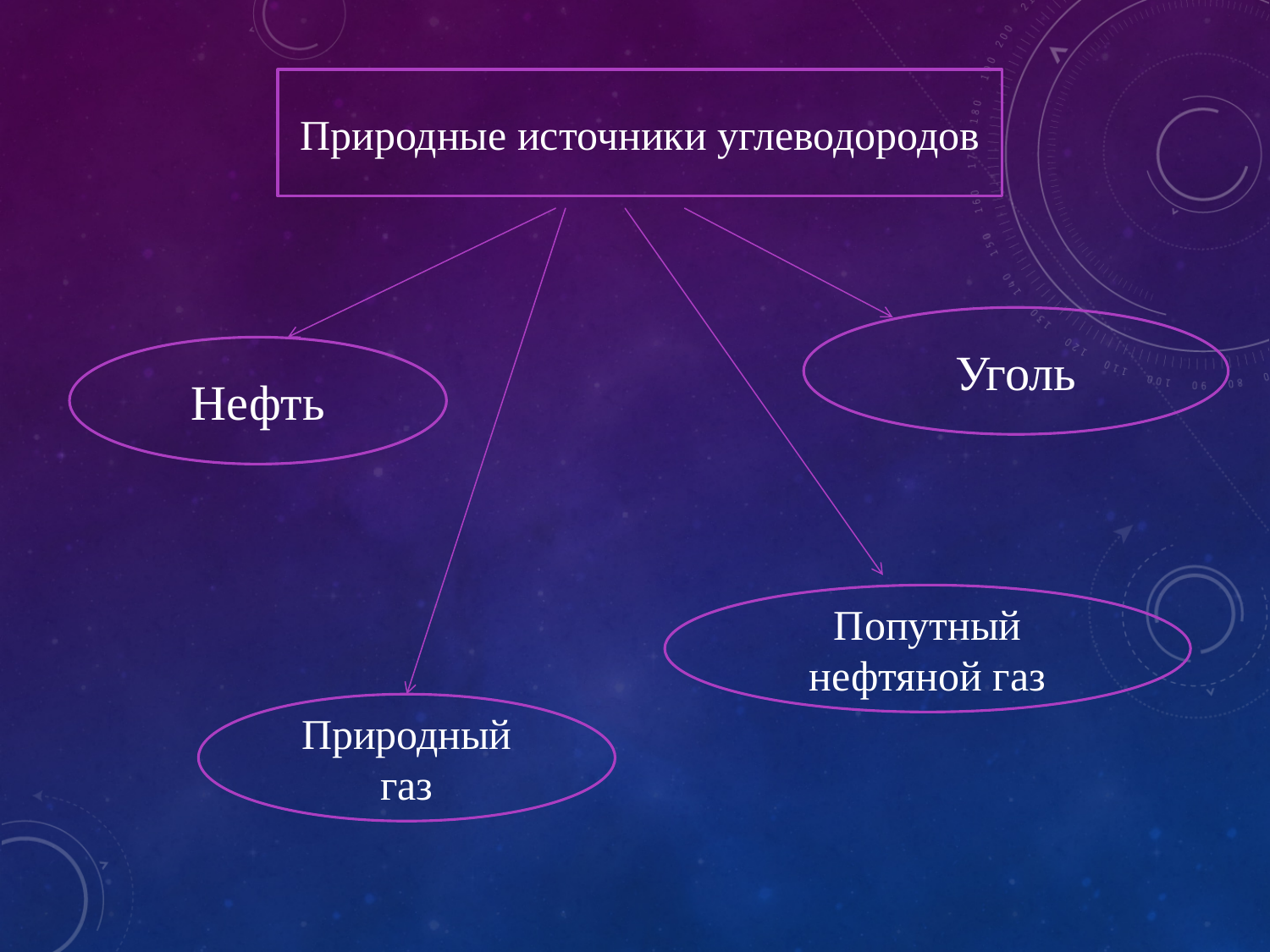

Природные источники углеводородов
Уголь
Нефть
Попутный нефтяной газ
Природный газ